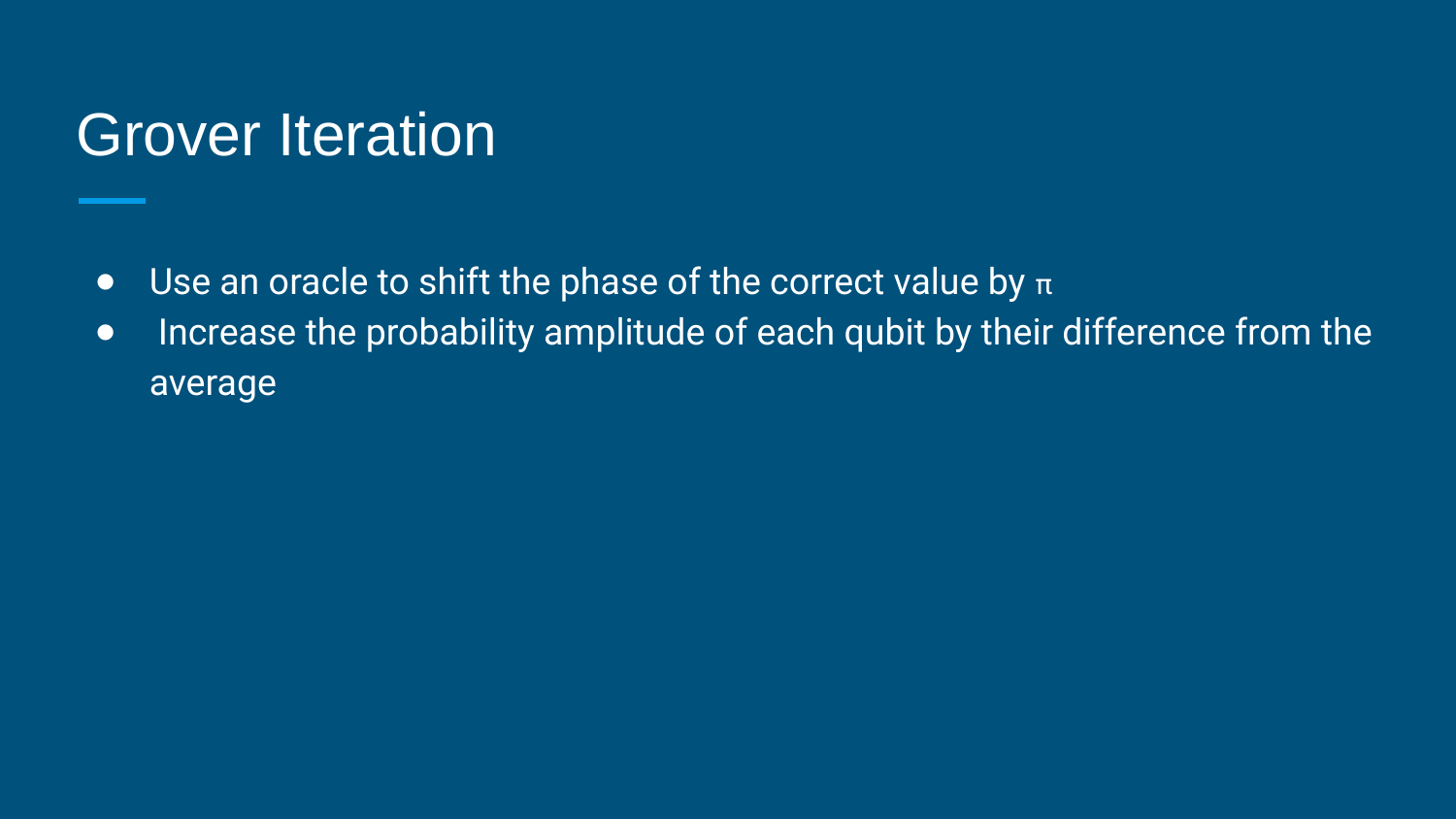

# Grover Iteration
Use an oracle to shift the phase of the correct value by π
 Increase the probability amplitude of each qubit by their difference from the average